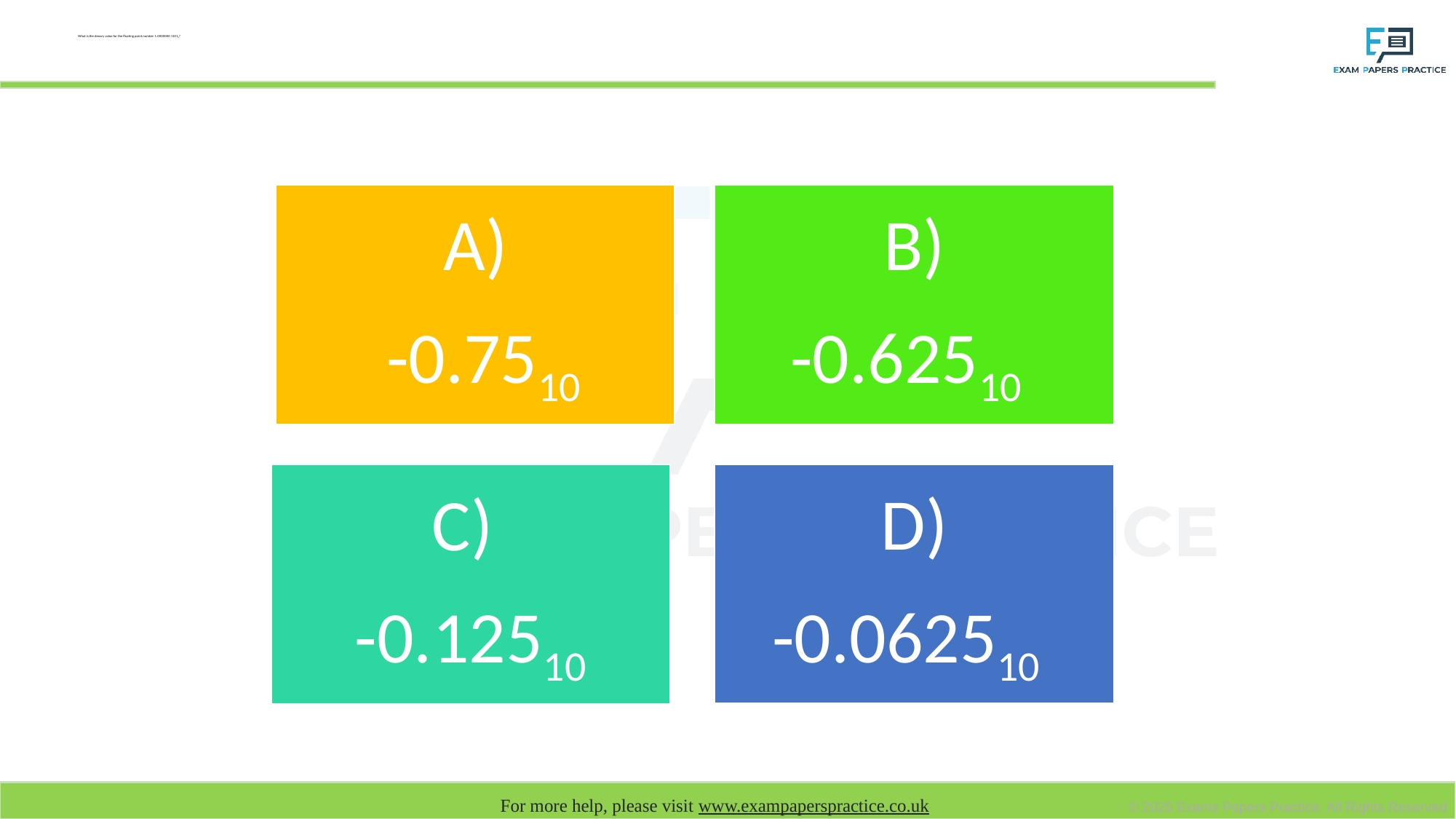

# What is the denary value for the floating point number 1.0000000 11012?
A)
 -0.7510
B)
-0.62510
C)
-0.12510
D)
-0.062510